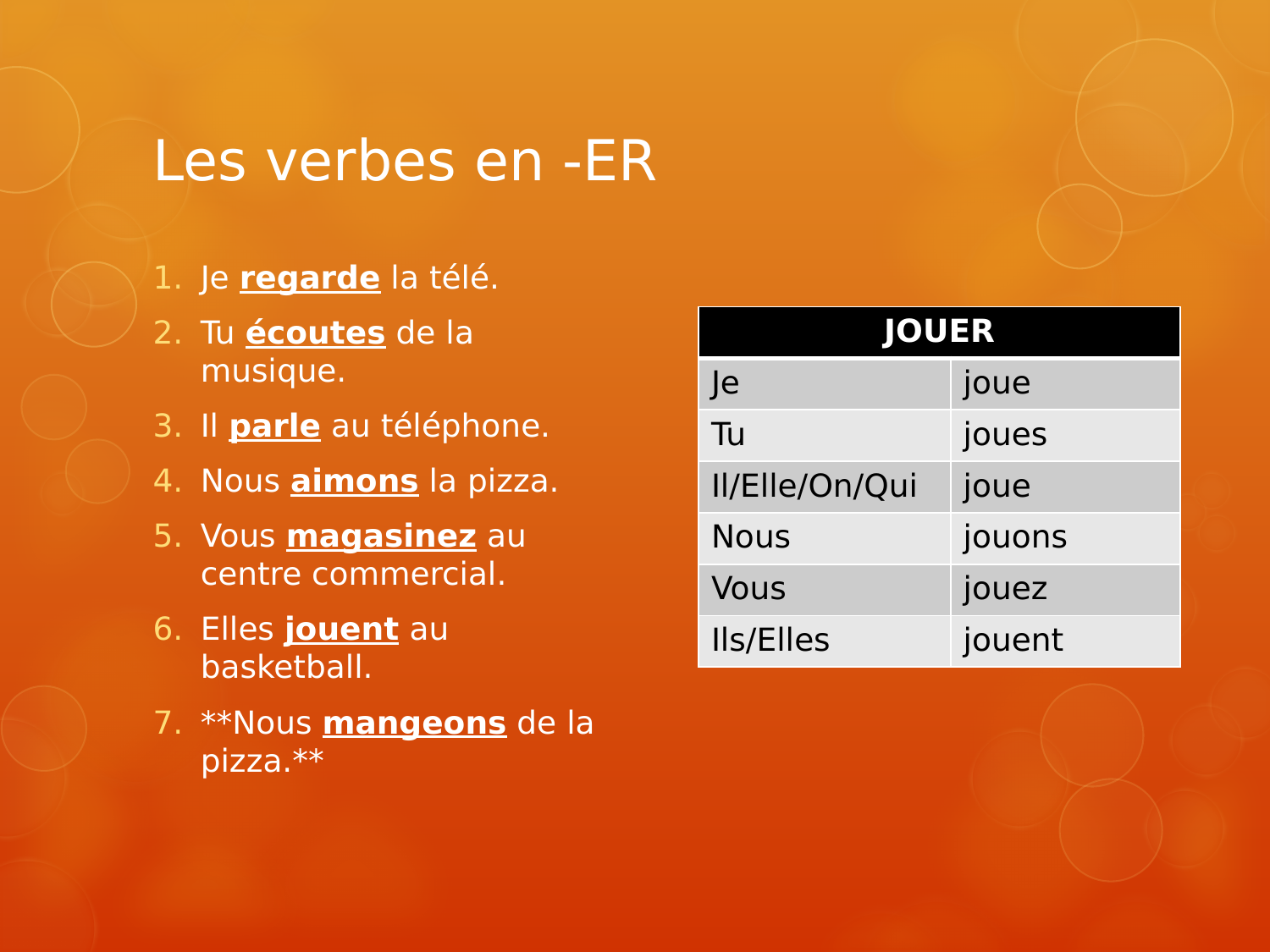

# Les verbes en -ER
Je regarde la télé.
Tu écoutes de la musique.
Il parle au téléphone.
Nous aimons la pizza.
Vous magasinez au centre commercial.
Elles jouent au basketball.
**Nous mangeons de la pizza.**

| JOUER |  |
| --- | --- |
| Je | joue |
| Tu | joues |
| Il/Elle/On/Qui | joue |
| Nous | jouons |
| Vous | jouez |
| Ils/Elles | jouent |